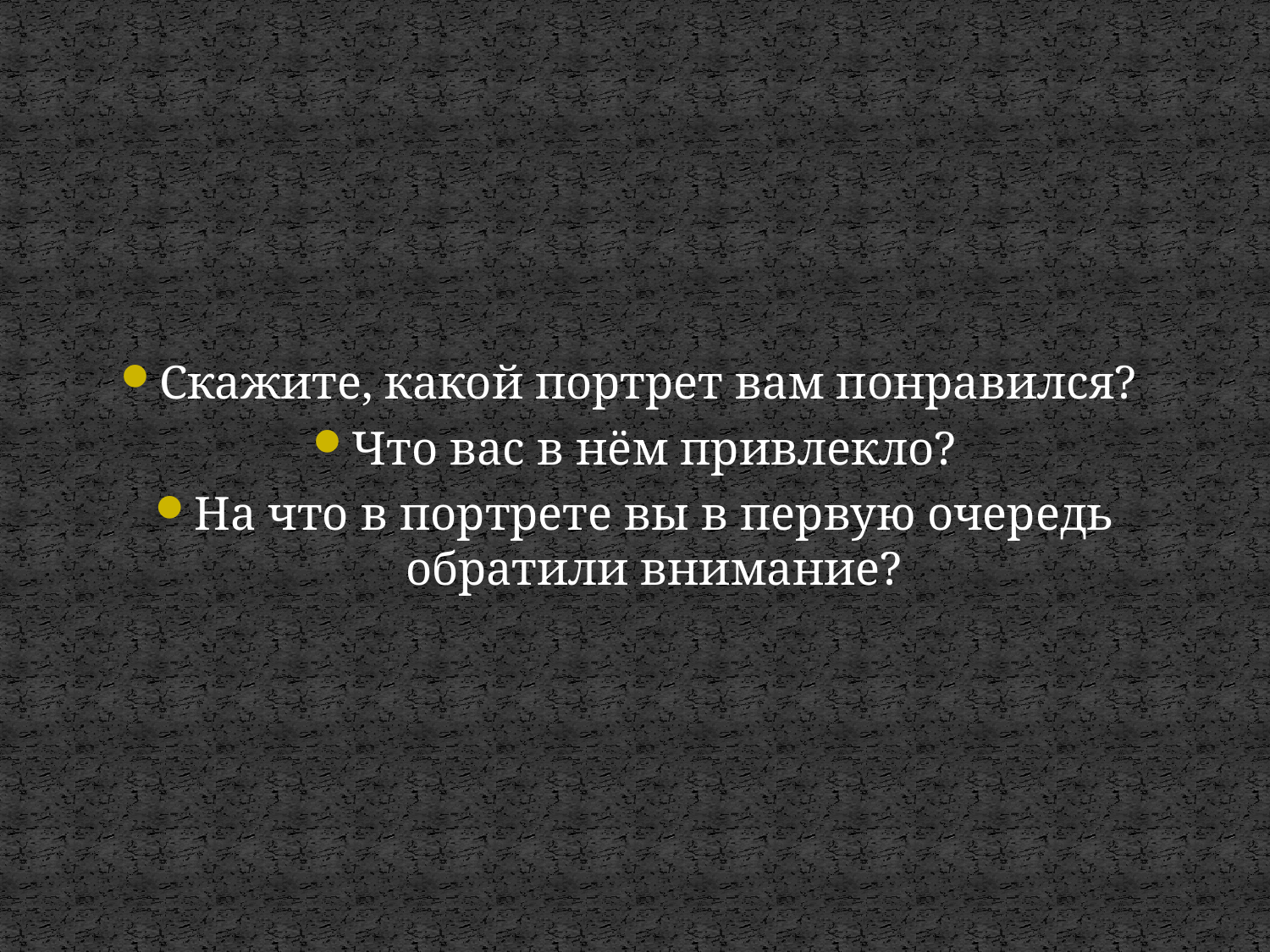

#
Скажите, какой портрет вам понравился?
Что вас в нём привлекло?
На что в портрете вы в первую очередь обратили внимание?